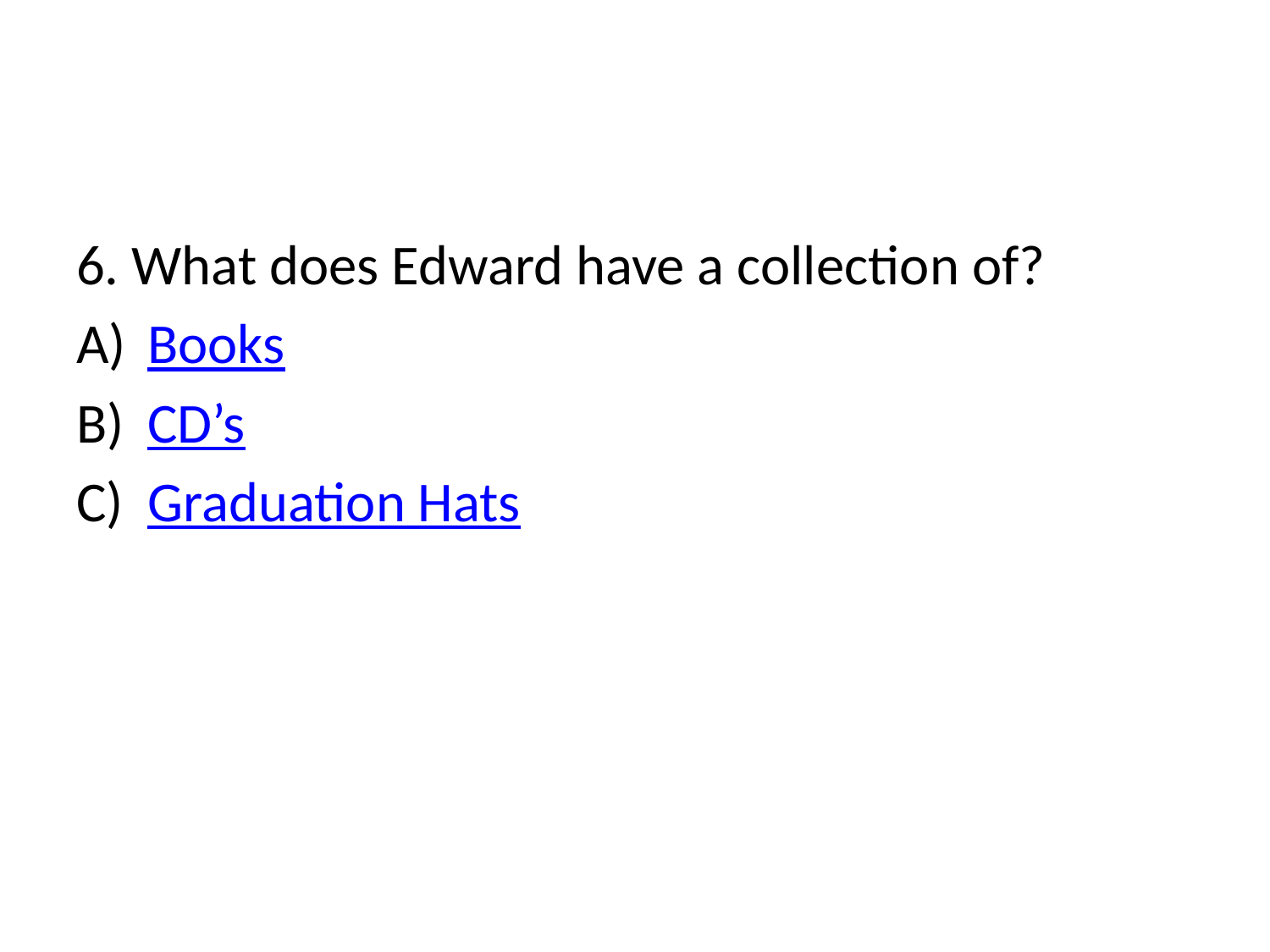

#
6. What does Edward have a collection of?
Books
CD’s
Graduation Hats